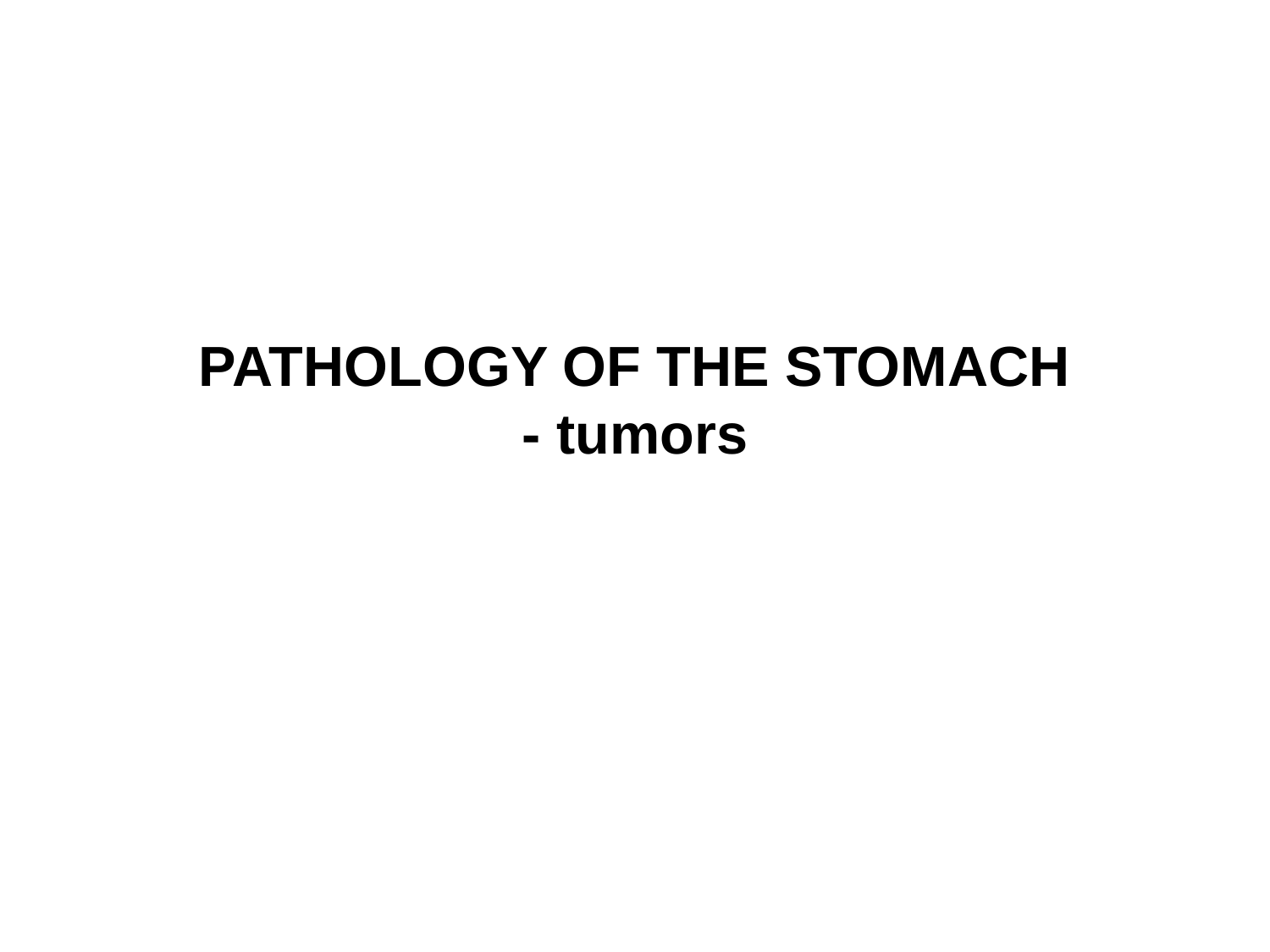

# PATHOLOGY OF THE STOMACH - tumors